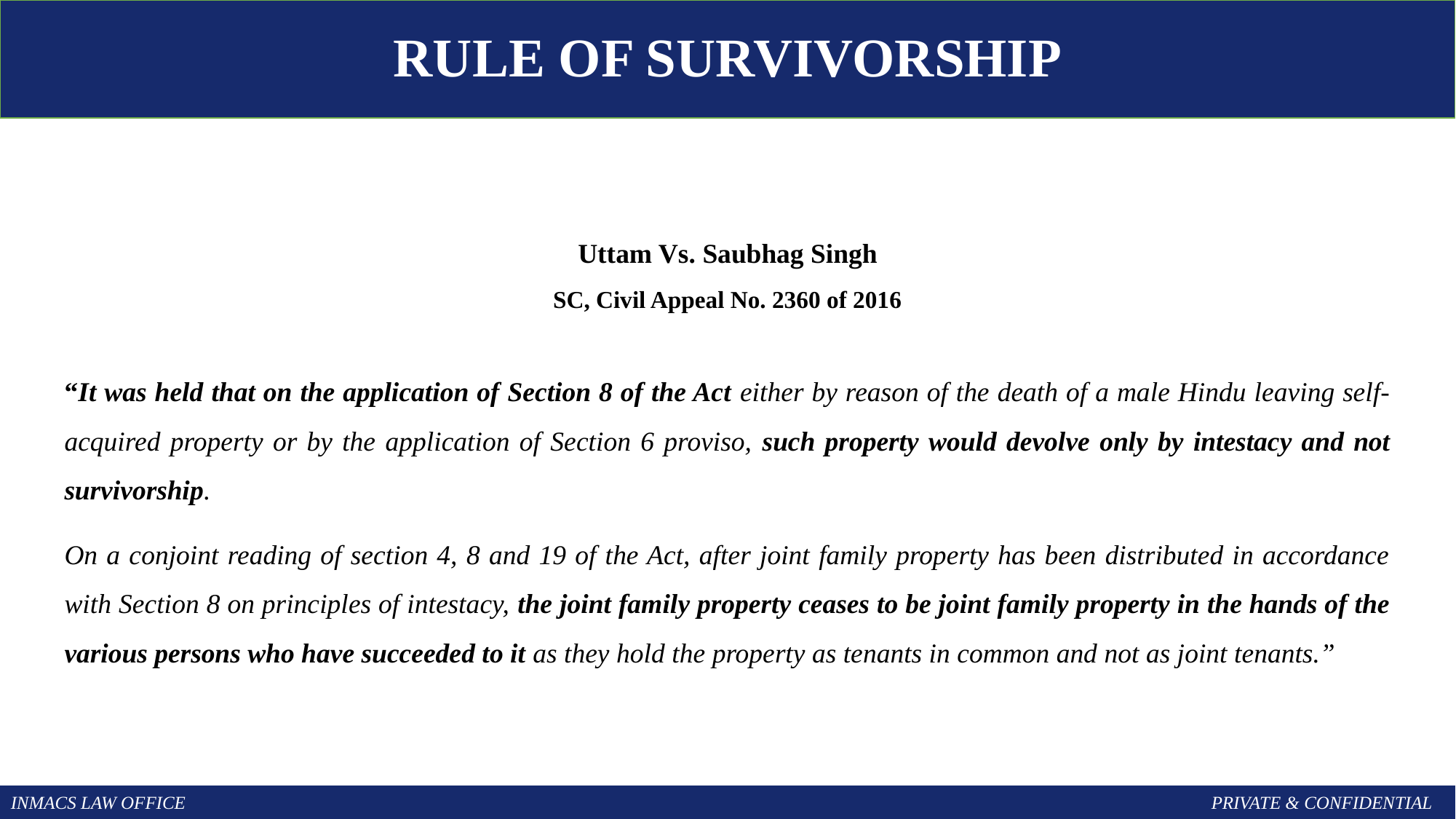

RULE OF SURVIVORSHIP
Uttam Vs. Saubhag Singh
SC, Civil Appeal No. 2360 of 2016

“It was held that on the application of Section 8 of the Act either by reason of the death of a male Hindu leaving self-acquired property or by the application of Section 6 proviso, such property would devolve only by intestacy and not survivorship.
On a conjoint reading of section 4, 8 and 19 of the Act, after joint family property has been distributed in accordance with Section 8 on principles of intestacy, the joint family property ceases to be joint family property in the hands of the various persons who have succeeded to it as they hold the property as tenants in common and not as joint tenants.”
INMACS LAW OFFICE										PRIVATE & CONFIDENTIAL